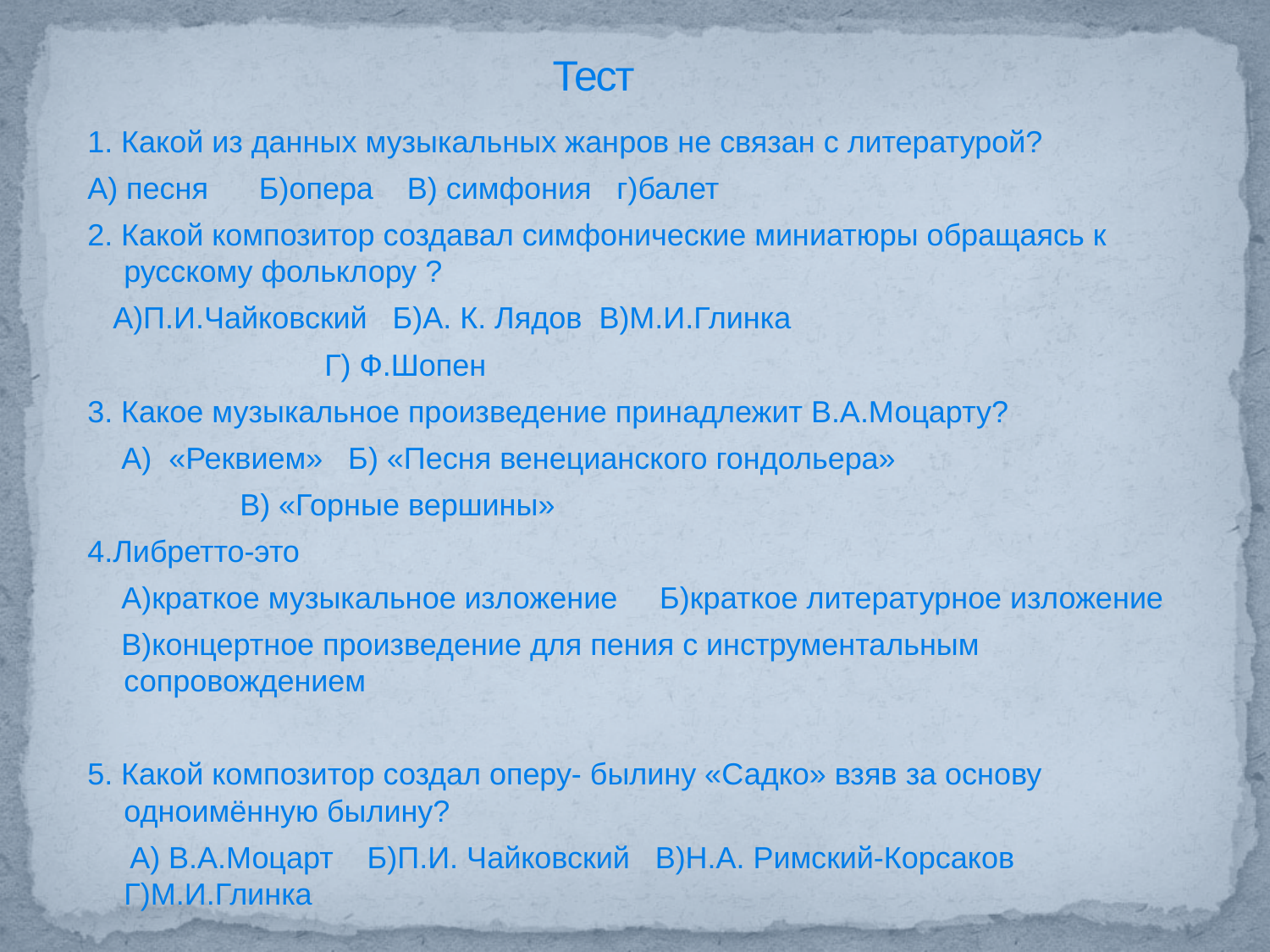

# Тест
1. Какой из данных музыкальных жанров не связан с литературой?
А) песня      Б)опера    В) симфония   г)балет
2. Какой композитор создавал симфонические миниатюры обращаясь к русскому фольклору ?
   А)П.И.Чайковский   Б)А. К. Лядов  В)М.И.Глинка
                            Г) Ф.Шопен
3. Какое музыкальное произведение принадлежит В.А.Моцарту?
    А)  «Реквием»   Б) «Песня венецианского гондольера»
                  В) «Горные вершины»
4.Либретто-это
    А)краткое музыкальное изложение     Б)краткое литературное изложение
    В)концертное произведение для пения с инструментальным сопровождением

5. Какой композитор создал оперу- былину «Садко» взяв за основу одноимённую былину?
     А) В.А.Моцарт    Б)П.И. Чайковский   В)Н.А. Римский-Корсаков          Г)М.И.Глинка